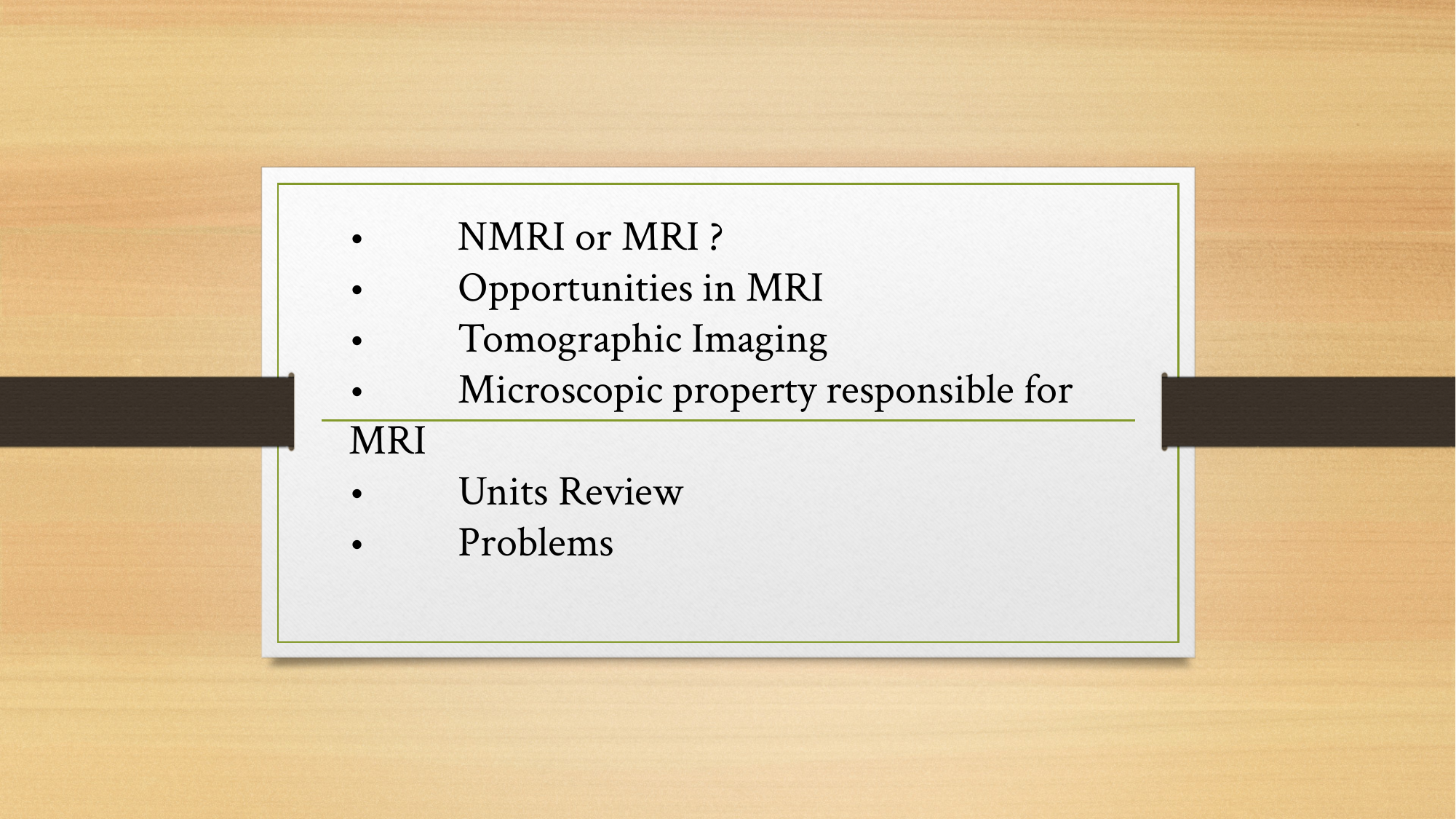

# •	NMRI or MRI ? •	Opportunities in MRI •	Tomographic Imaging •	Microscopic property responsible for MRI •	Units Review •	Problems